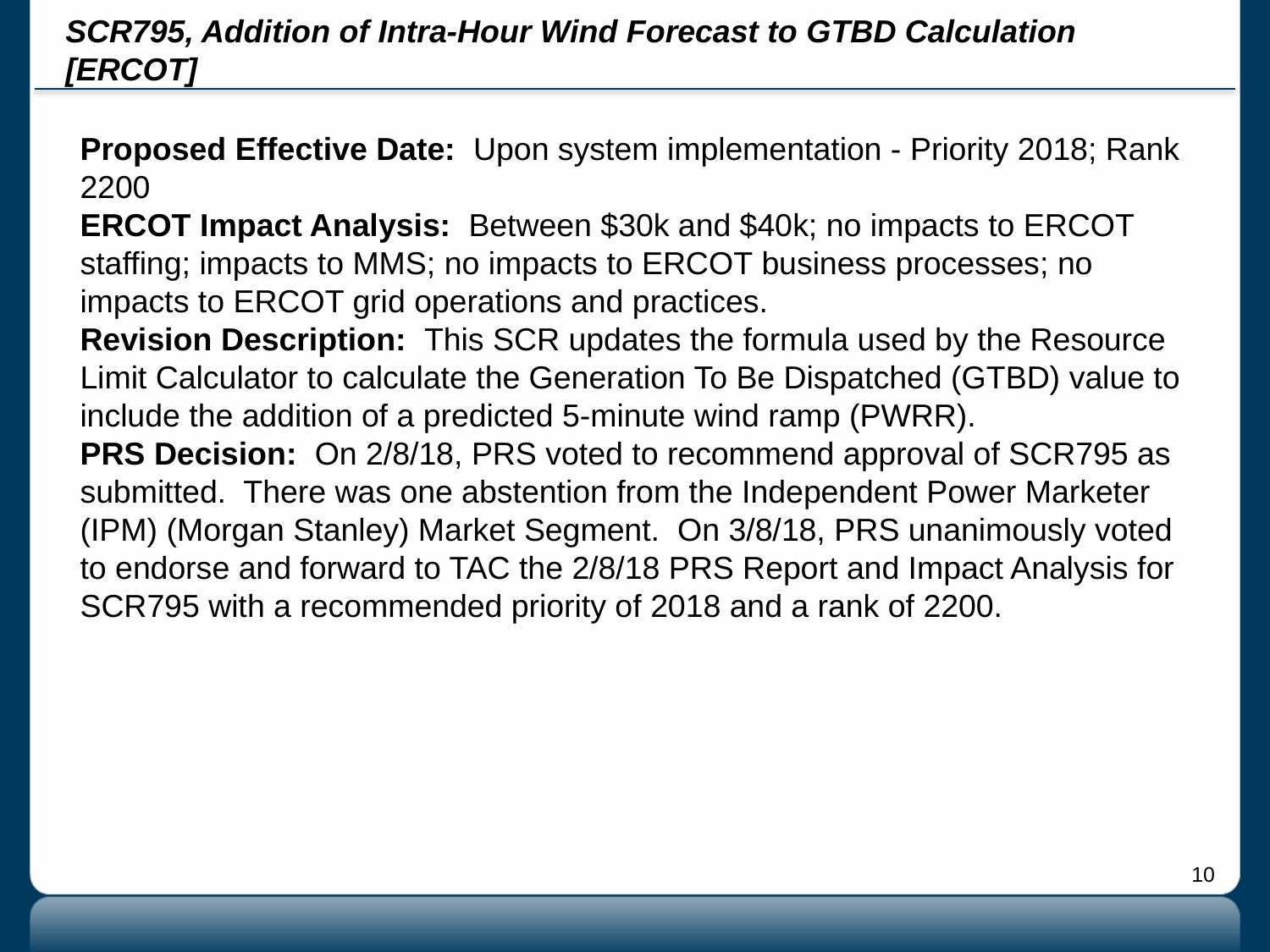

# SCR795, Addition of Intra-Hour Wind Forecast to GTBD Calculation [ERCOT]
Proposed Effective Date:  Upon system implementation - Priority 2018; Rank 2200
ERCOT Impact Analysis:  Between $30k and $40k; no impacts to ERCOT staffing; impacts to MMS; no impacts to ERCOT business processes; no impacts to ERCOT grid operations and practices.
Revision Description:  This SCR updates the formula used by the Resource Limit Calculator to calculate the Generation To Be Dispatched (GTBD) value to include the addition of a predicted 5-minute wind ramp (PWRR).
PRS Decision:  On 2/8/18, PRS voted to recommend approval of SCR795 as submitted.  There was one abstention from the Independent Power Marketer (IPM) (Morgan Stanley) Market Segment.  On 3/8/18, PRS unanimously voted to endorse and forward to TAC the 2/8/18 PRS Report and Impact Analysis for SCR795 with a recommended priority of 2018 and a rank of 2200.